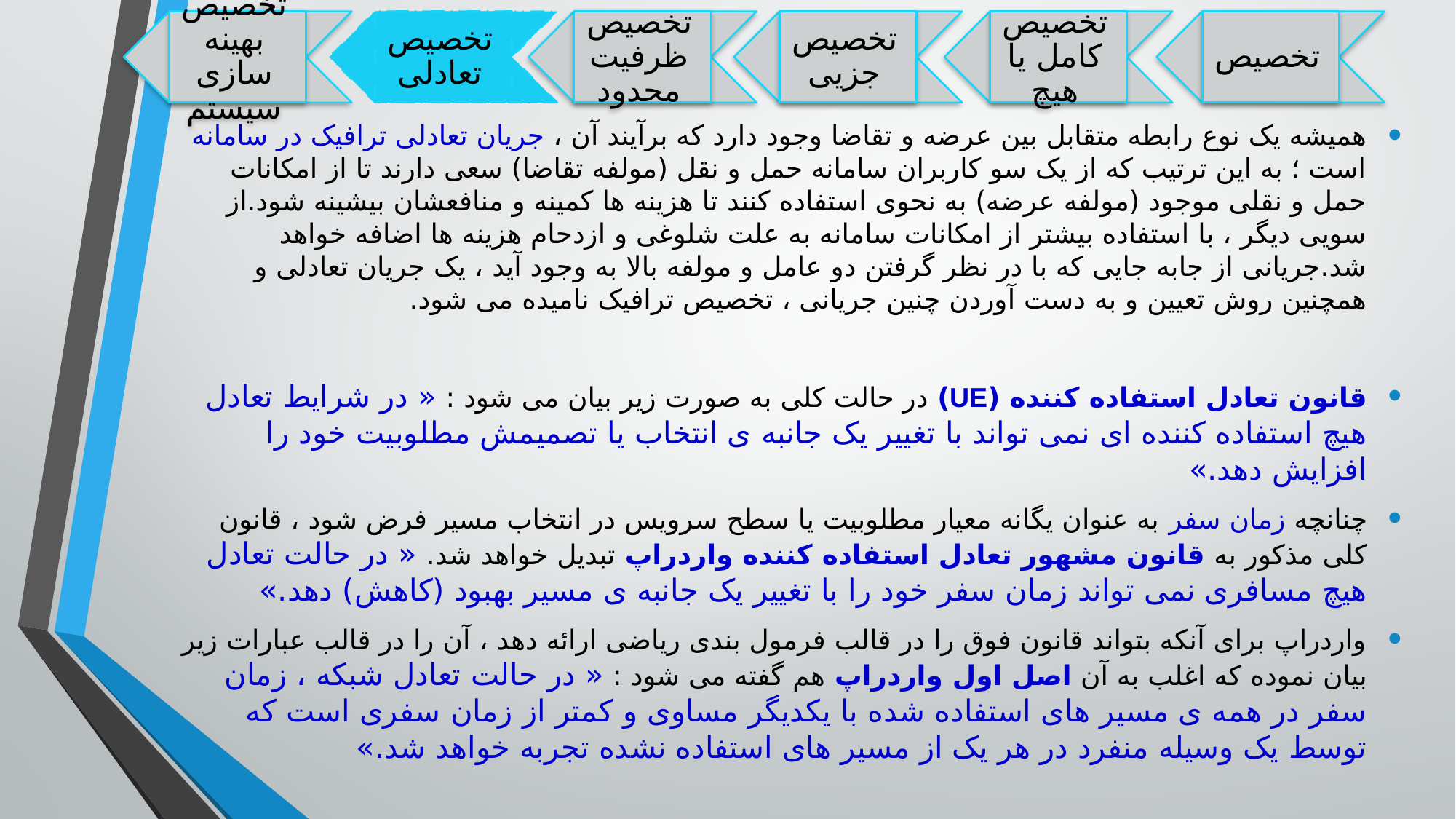

تخصیص تعادلی

تخصیص ظرفیت محدود

تخصیص جزیی

تخصیص بهینه سازی سیستم

تخصیص کامل یا هیچ

تخصیص
همیشه یک نوع رابطه متقابل بین عرضه و تقاضا وجود دارد که برآیند آن ، جریان تعادلی ترافیک در سامانه است ؛ به این ترتیب که از یک سو کاربران سامانه حمل و نقل (مولفه تقاضا) سعی دارند تا از امکانات حمل و نقلی موجود (مولفه عرضه) به نحوی استفاده کنند تا هزینه ها کمینه و منافعشان بیشینه شود.از سویی دیگر ، با استفاده بیشتر از امکانات سامانه به علت شلوغی و ازدحام هزینه ها اضافه خواهد شد.جریانی از جابه جایی که با در نظر گرفتن دو عامل و مولفه بالا به وجود آید ، یک جریان تعادلی و همچنین روش تعیین و به دست آوردن چنین جریانی ، تخصیص ترافیک نامیده می شود.

قانون تعادل استفاده کننده (UE) در حالت کلی به صورت زیر بیان می شود : « در شرایط تعادل هیچ استفاده کننده ای نمی تواند با تغییر یک جانبه ی انتخاب یا تصمیمش مطلوبیت خود را افزایش دهد.»
چنانچه زمان سفر به عنوان یگانه معیار مطلوبیت یا سطح سرویس در انتخاب مسیر فرض شود ، قانون کلی مذکور به قانون مشهور تعادل استفاده کننده واردراپ تبدیل خواهد شد. « در حالت تعادل هیچ مسافری نمی تواند زمان سفر خود را با تغییر یک جانبه ی مسیر بهبود (کاهش) دهد.»
واردراپ برای آنکه بتواند قانون فوق را در قالب فرمول بندی ریاضی ارائه دهد ، آن را در قالب عبارات زیر بیان نموده که اغلب به آن اصل اول واردراپ هم گفته می شود : « در حالت تعادل شبکه ، زمان سفر در همه ی مسیر های استفاده شده با یکدیگر مساوی و کمتر از زمان سفری است که توسط یک وسیله منفرد در هر یک از مسیر های استفاده نشده تجربه خواهد شد.»